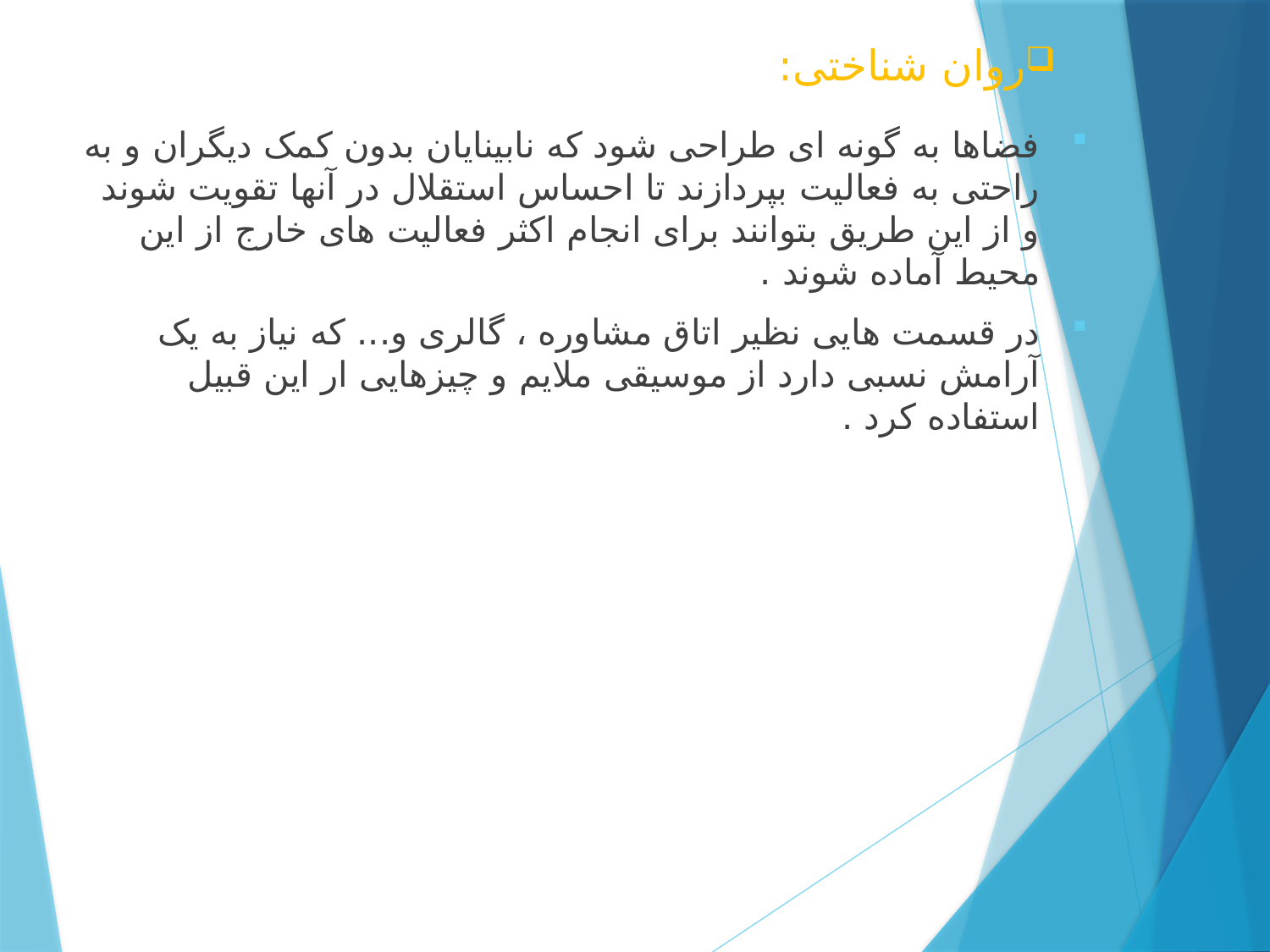

# روان شناختی:
فضاها به گونه ای طراحی شود که نابینایان بدون کمک دیگران و به راحتی به فعالیت بپردازند تا احساس استقلال در آنها تقویت شوند و از این طریق بتوانند برای انجام اکثر فعالیت های خارج از این محیط آماده شوند .
در قسمت هایی نظیر اتاق مشاوره ، گالری و... که نیاز به یک آرامش نسبی دارد از موسیقی ملایم و چیزهایی ار این قبیل استفاده کرد .